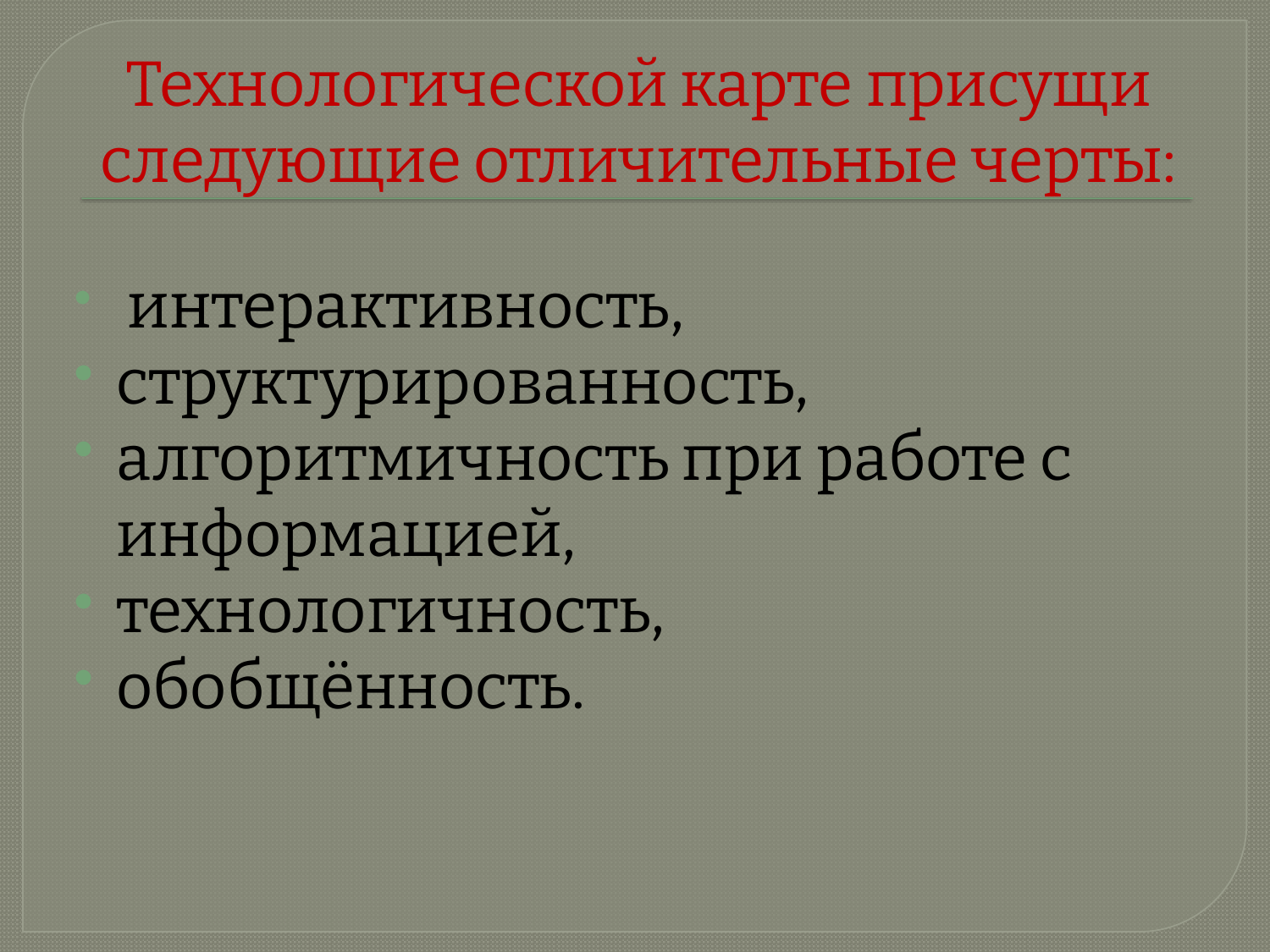

# Технологической карте присущи следующие отличительные черты:
 интерактивность,
структурированность,
алгоритмичность при работе с информацией,
технологичность,
обобщённость.